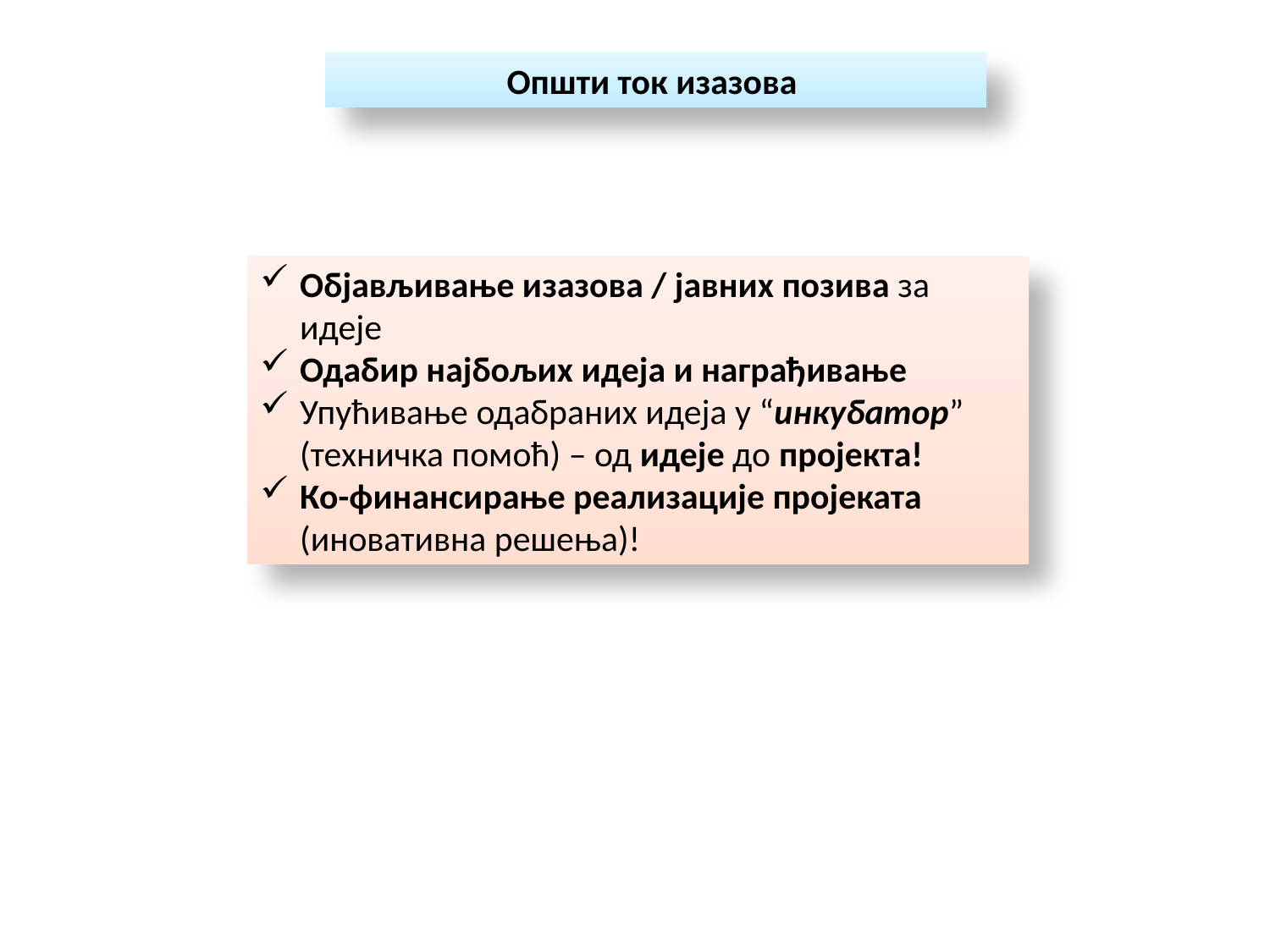

Општи ток изазова
Објављивање изазова / јавних позива за идеје
Одабир најбољих идеја и награђивање
Упућивање одабраних идеја у “инкубатор” (техничка помоћ) – од идеје до пројекта!
Ко-финансирање реализације пројеката (иновативна решења)!